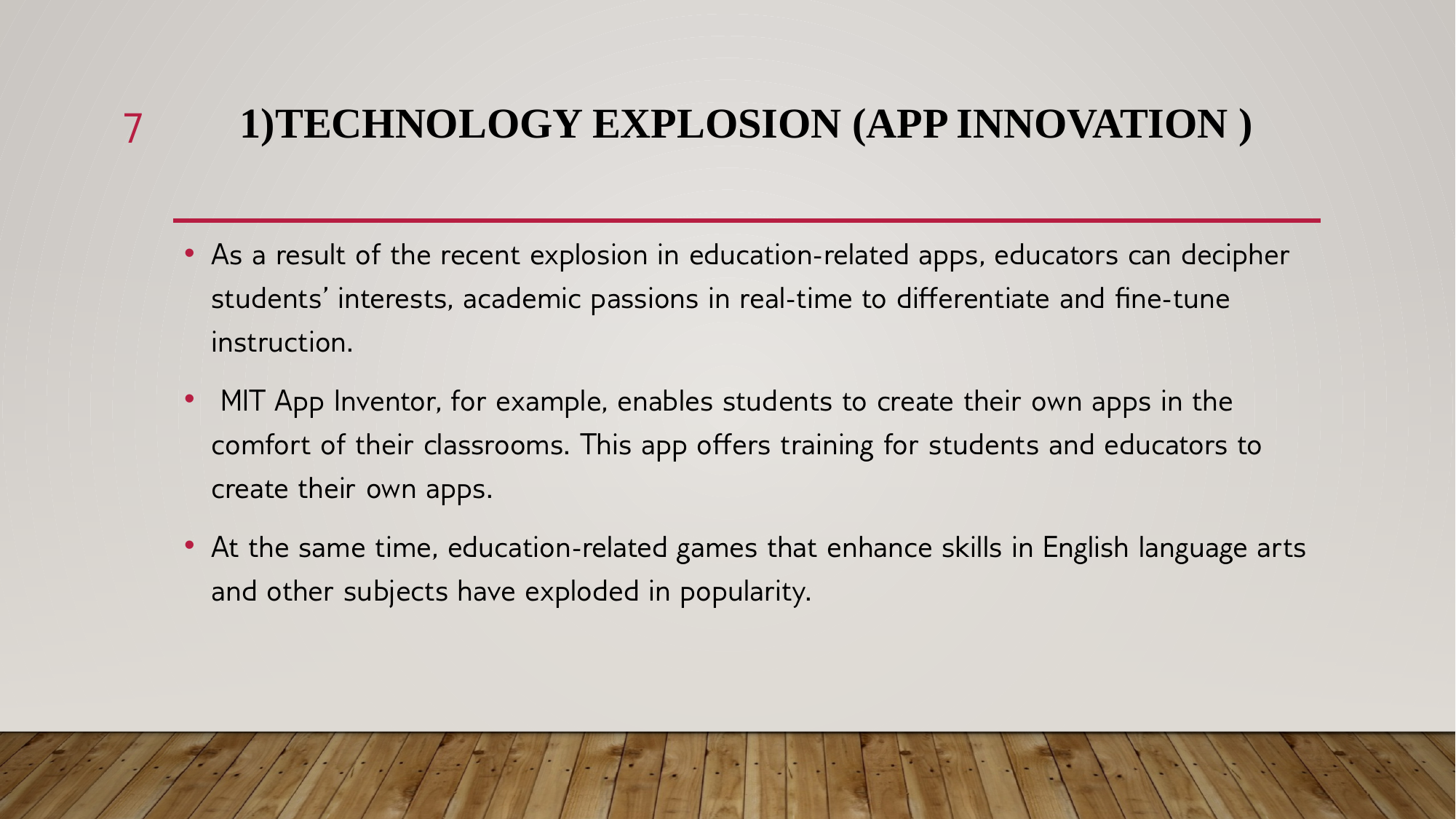

7
# 1)Technology Explosion (App Innovation )
As a result of the recent explosion in education-related apps, educators can decipher students’ interests, academic passions in real-time to differentiate and fine-tune instruction.
 MIT App Inventor, for example, enables students to create their own apps in the comfort of their classrooms. This app offers training for students and educators to create their own apps.
At the same time, education-related games that enhance skills in English language arts and other subjects have exploded in popularity.